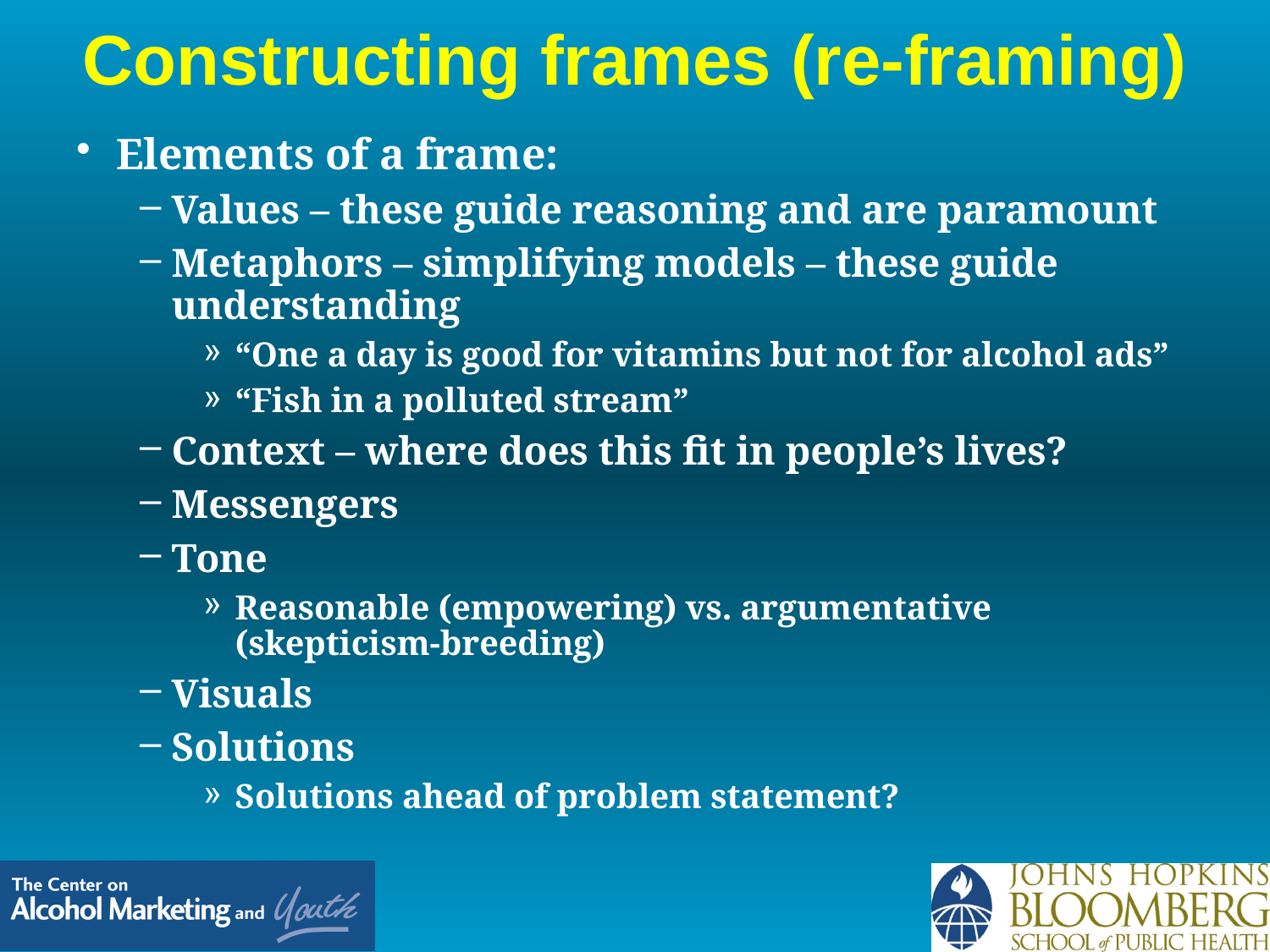

# Constructing frames (re-framing)
Elements of a frame:
Values – these guide reasoning and are paramount
Metaphors – simplifying models – these guide understanding
“One a day is good for vitamins but not for alcohol ads”
“Fish in a polluted stream”
Context – where does this fit in people’s lives?
Messengers
Tone
Reasonable (empowering) vs. argumentative (skepticism-breeding)
Visuals
Solutions
Solutions ahead of problem statement?